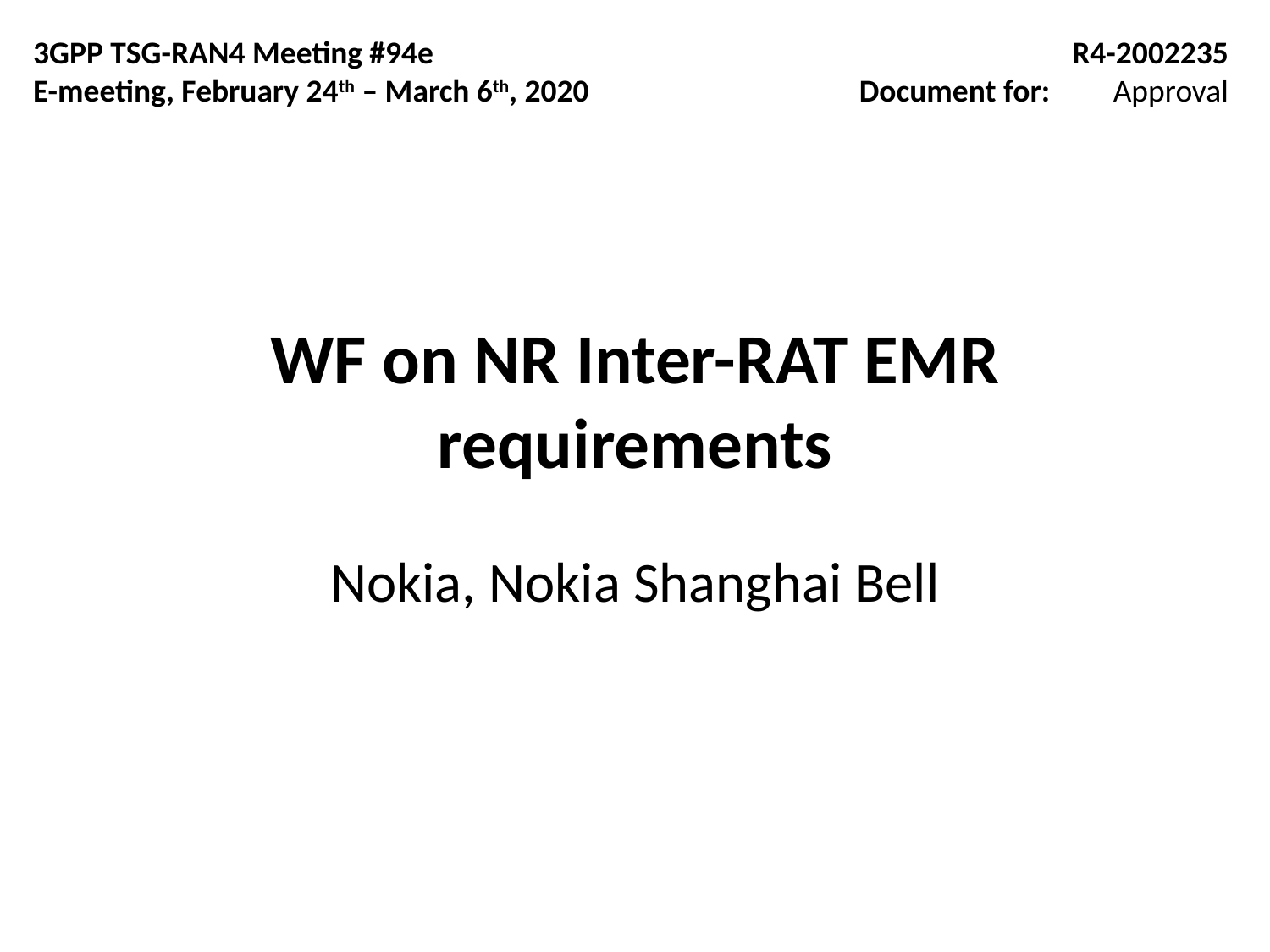

3GPP TSG-RAN4 Meeting #94e
E-meeting, February 24th – March 6th, 2020
R4-2002235
Document for:	Approval
# WF on NR Inter-RAT EMR requirements
Nokia, Nokia Shanghai Bell